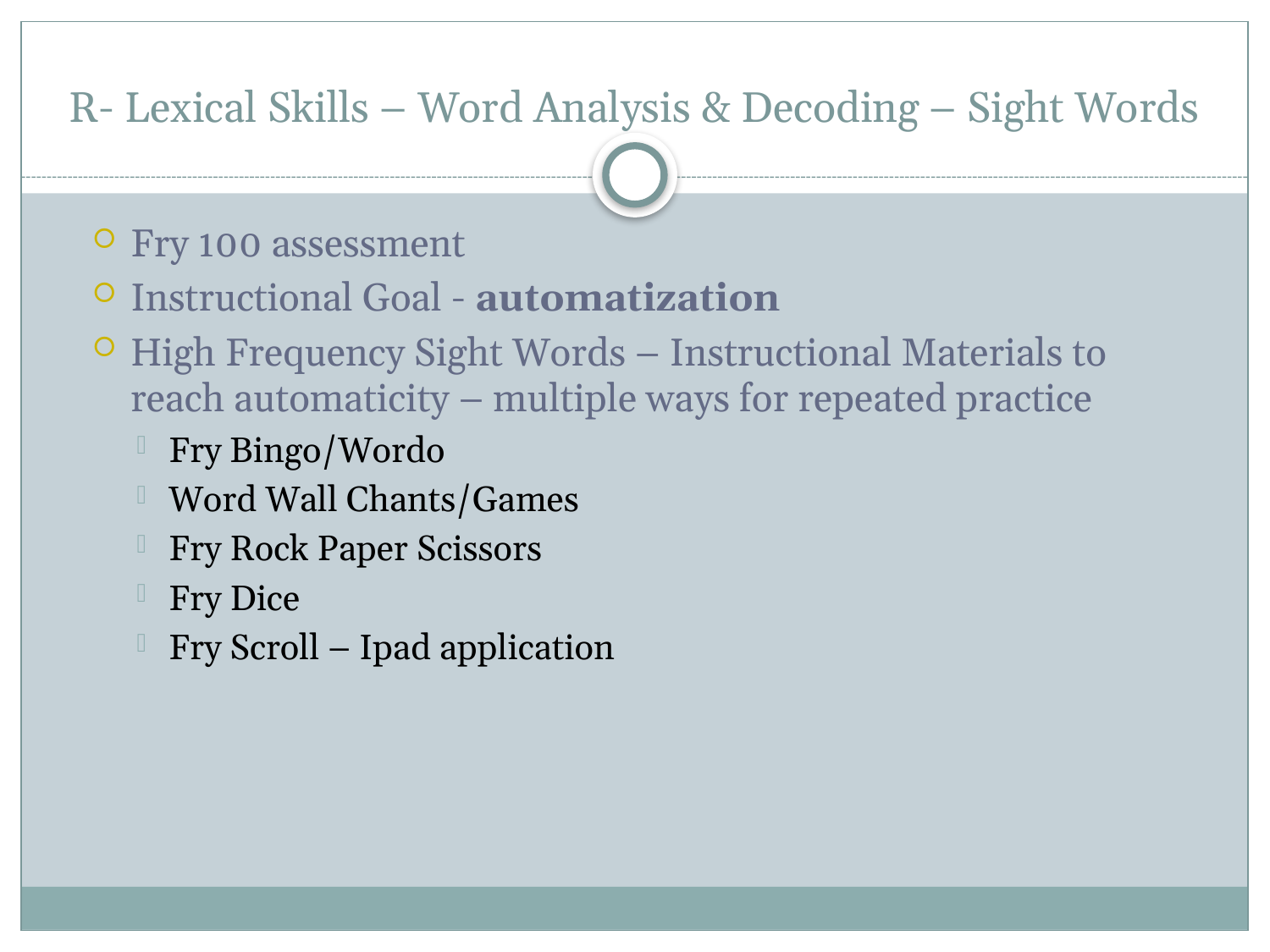

# R- Lexical Skills – Word Analysis & Decoding – Sight Words
Fry 100 assessment
Instructional Goal - automatization
High Frequency Sight Words – Instructional Materials to reach automaticity – multiple ways for repeated practice
Fry Bingo/Wordo
Word Wall Chants/Games
Fry Rock Paper Scissors
Fry Dice
Fry Scroll – Ipad application